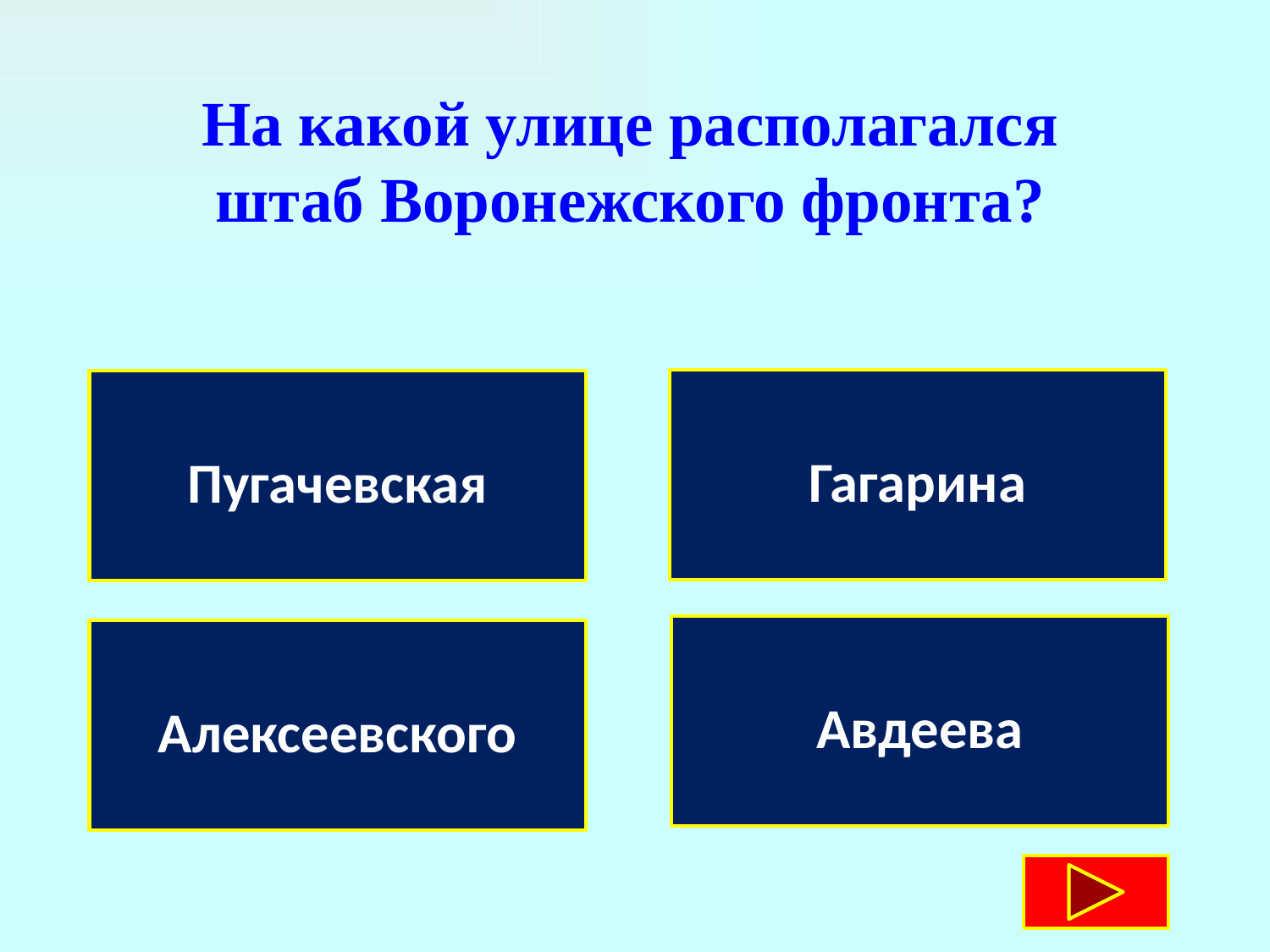

На какой улице располагался штаб Воронежского фронта?
Гагарина
Пугачевская
Авдеева
Алексеевского